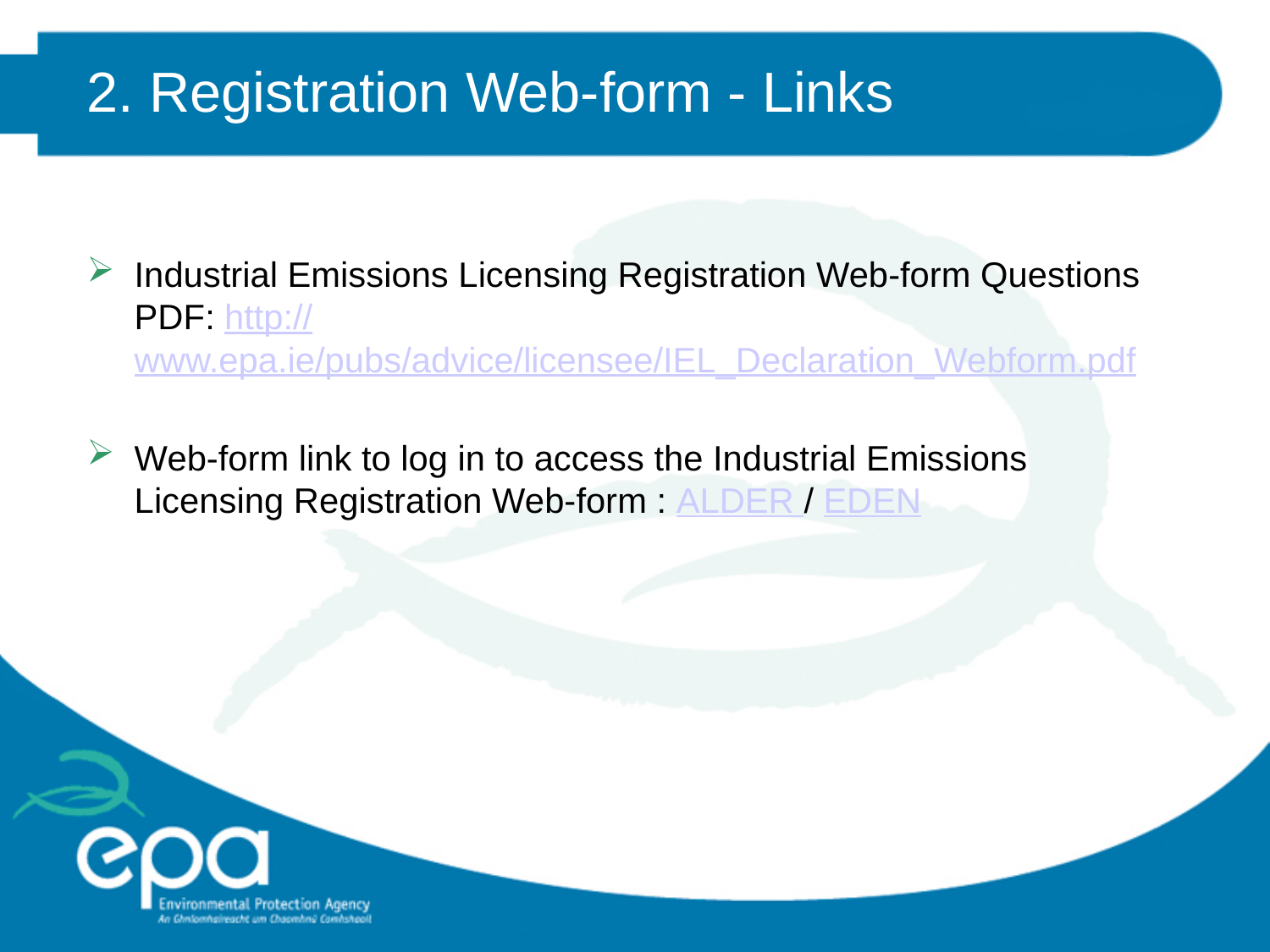

# 2. Registration Web-form - Links
Industrial Emissions Licensing Registration Web-form Questions PDF: http://www.epa.ie/pubs/advice/licensee/IEL_Declaration_Webform.pdf

Web-form link to log in to access the Industrial Emissions Licensing Registration Web-form : ALDER / EDEN